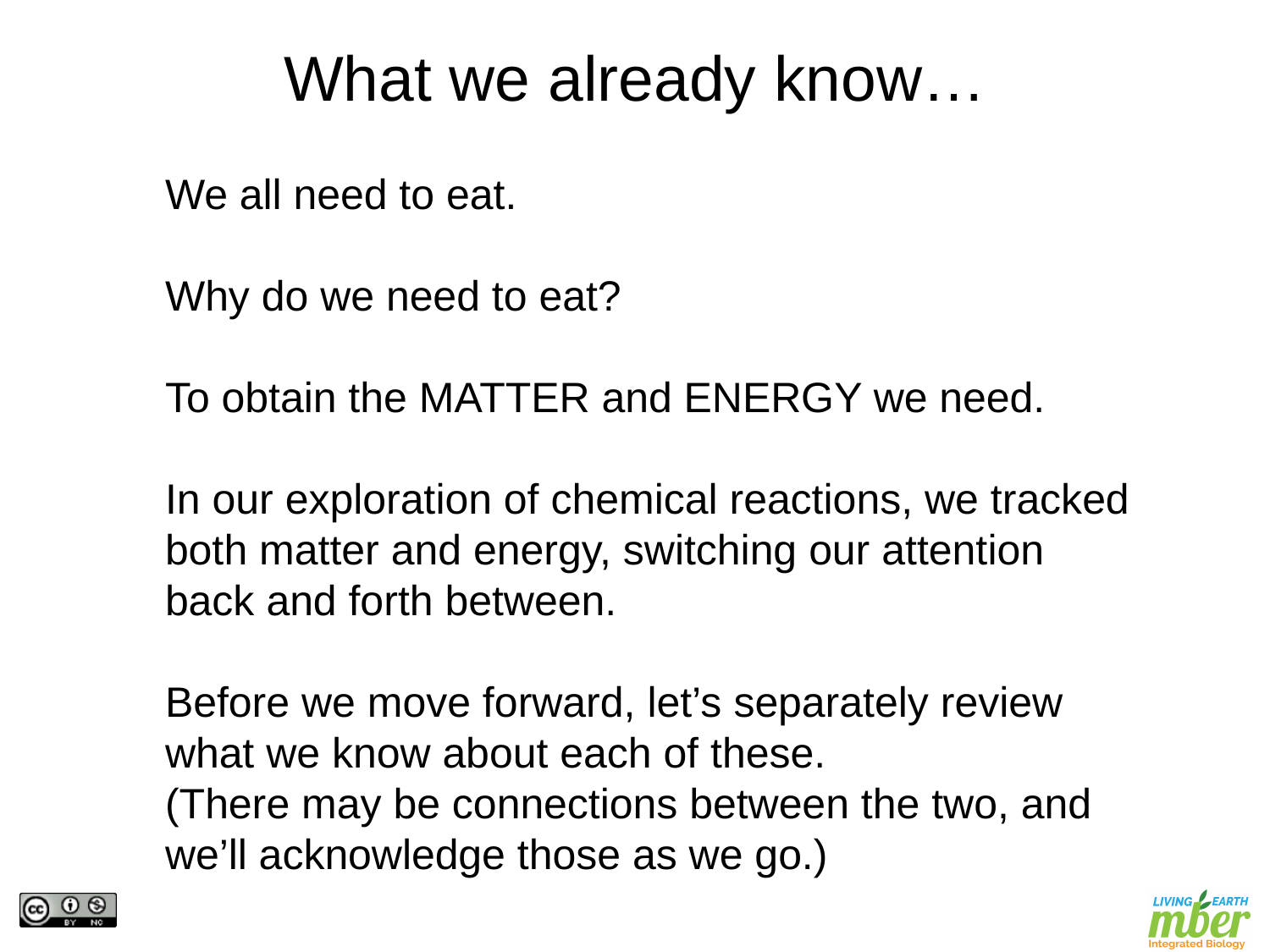

What we already know…
We all need to eat.

Why do we need to eat?

To obtain the MATTER and ENERGY we need.

In our exploration of chemical reactions, we tracked both matter and energy, switching our attention back and forth between.

Before we move forward, let’s separately review what we know about each of these.
(There may be connections between the two, and we’ll acknowledge those as we go.)